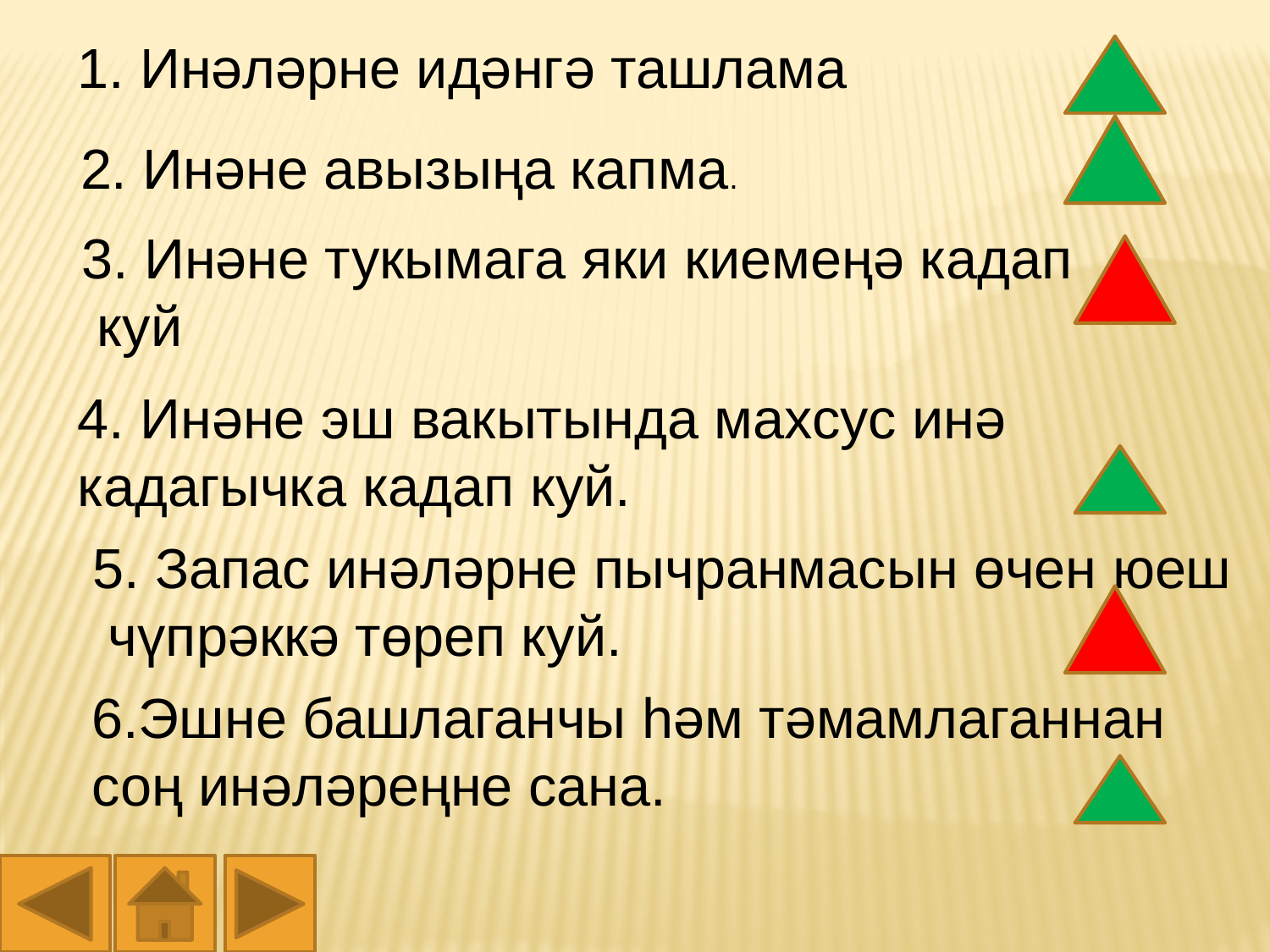

1. Инәләрне идәнгә ташлама

2. Инәне авызыңа капма.

3. Инәне тукымага яки киемеңә кадап
 куй

4. Инәне эш вакытында махсус инә кадагычка кадап куй.

5. Запас инәләрне пычранмасын өчен юеш
 чүпрәккә төреп куй.

6.Эшне башлаганчы һәм тәмамлаганнан
соң инәләреңне сана.